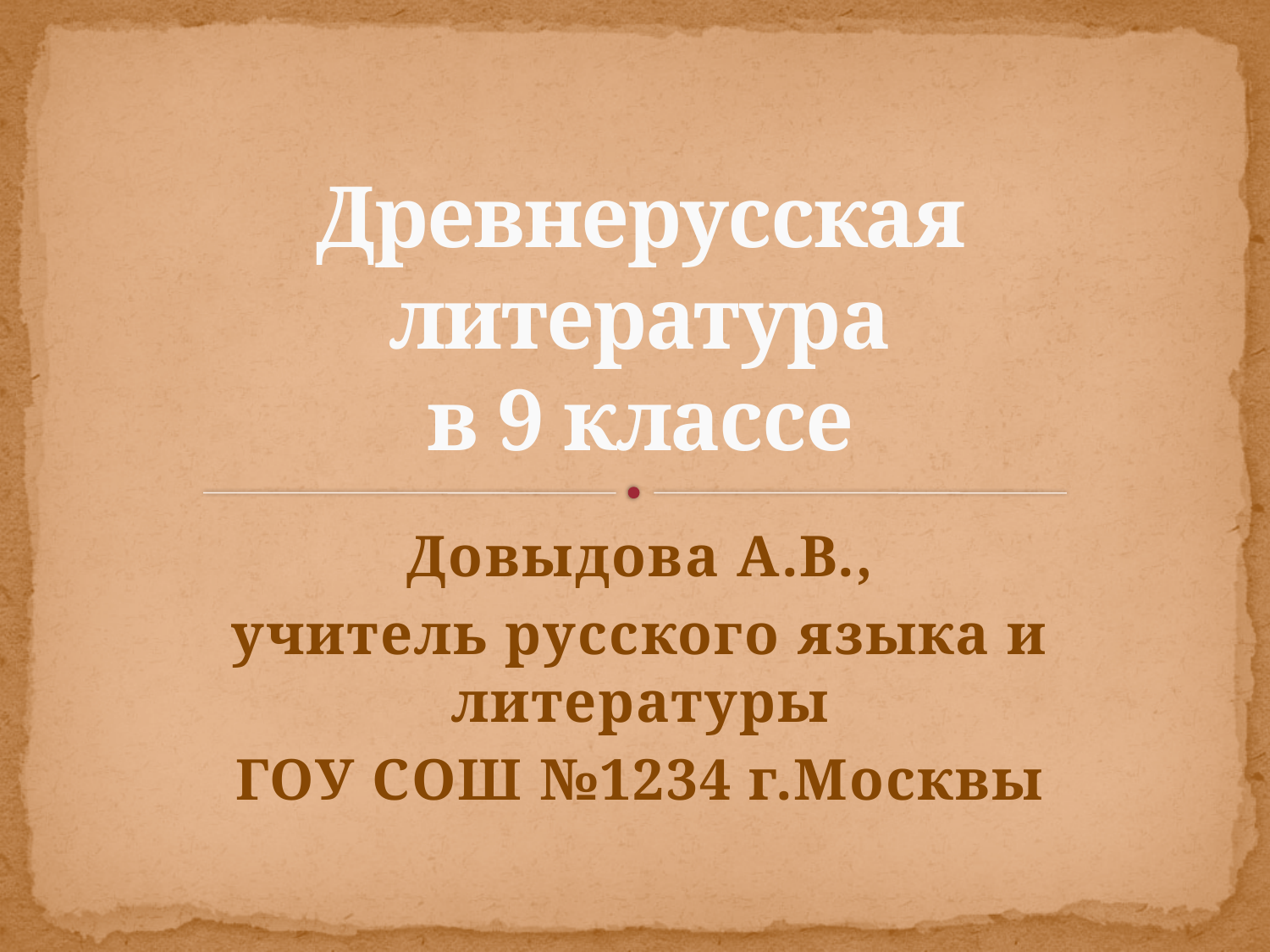

# Древнерусская литература в 9 классе
Довыдова А.В.,
учитель русского языка и литературы
ГОУ СОШ №1234 г.Москвы